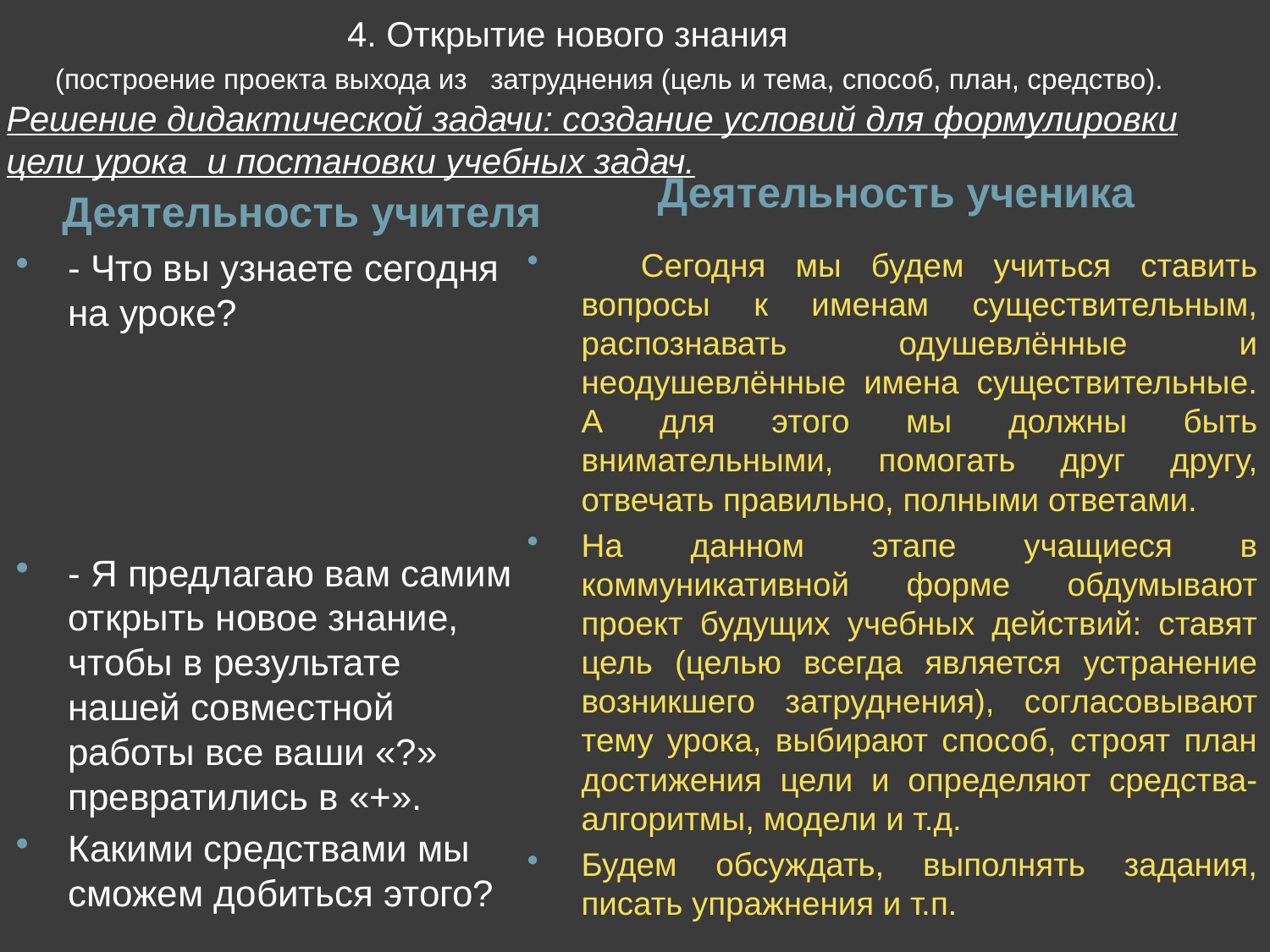

# 4. Открытие нового знания (построение проекта выхода из   затруднения (цель и тема, способ, план, средство). Решение дидактической задачи: создание условий для формулировки цели урока  и постановки учебных задач.
Деятельность ученика
Деятельность учителя
- Что вы узнаете сегодня на уроке?

- Я предлагаю вам самим открыть новое знание, чтобы в результате нашей совместной работы все ваши «?» превратились в «+».
Какими средствами мы сможем добиться этого?

  Сегодня мы будем учиться ставить вопросы к именам существительным, распознавать одушевлённые и неодушевлённые имена существительные. А для этого мы должны быть внимательными, помогать друг другу, отвечать правильно, полными ответами.
На данном этапе учащиеся в коммуникативной форме обдумывают проект будущих учебных действий: ставят цель (целью всегда является устранение возникшего затруднения), согласовывают тему урока, выбирают способ, строят план достижения цели и определяют средства- алгоритмы, модели и т.д.
Будем обсуждать, выполнять задания, писать упражнения и т.п.